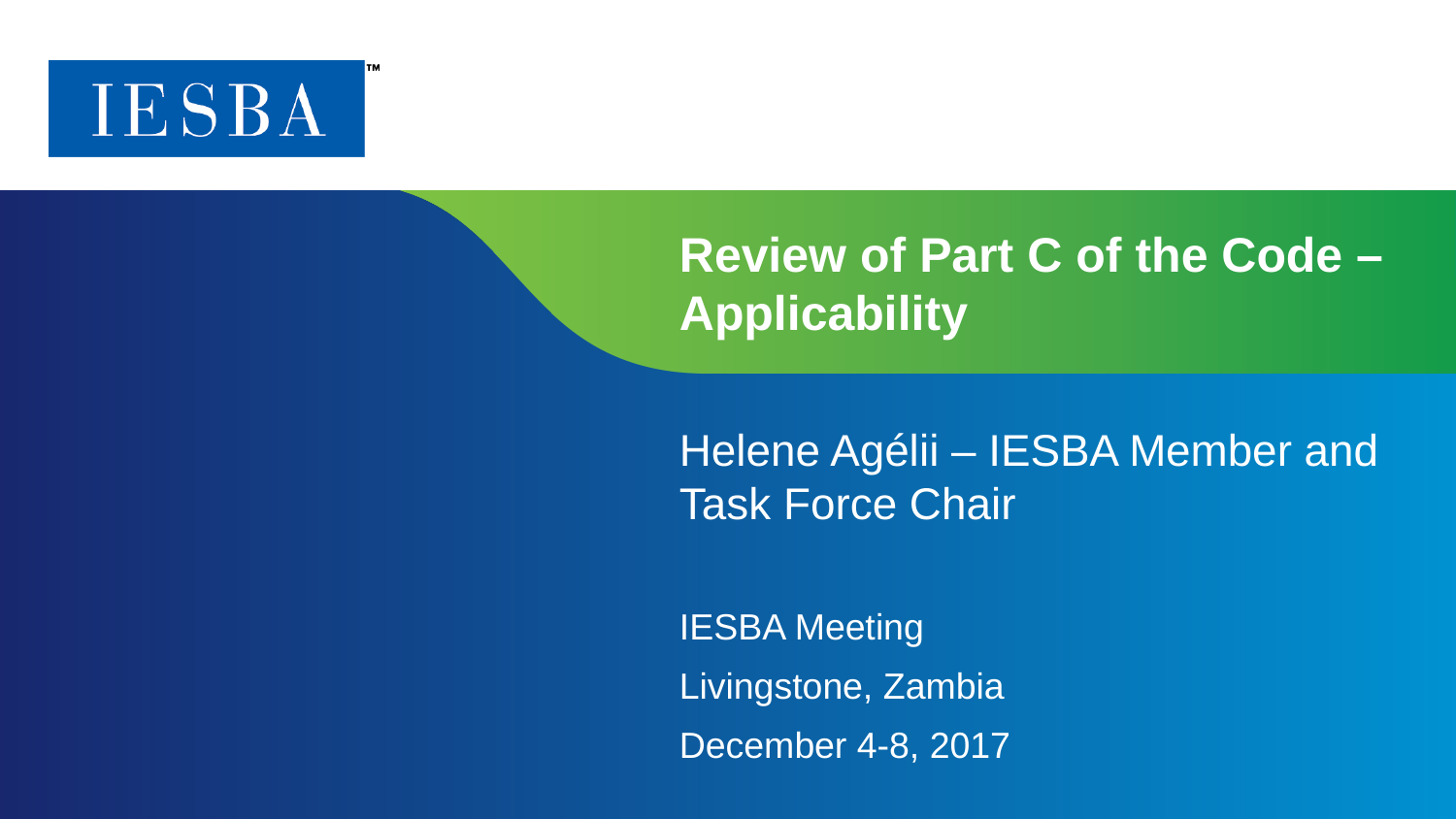

# Review of Part C of the Code – Applicability
Helene Agélii – IESBA Member and Task Force Chair

IESBA Meeting
Livingstone, Zambia
December 4-8, 2017